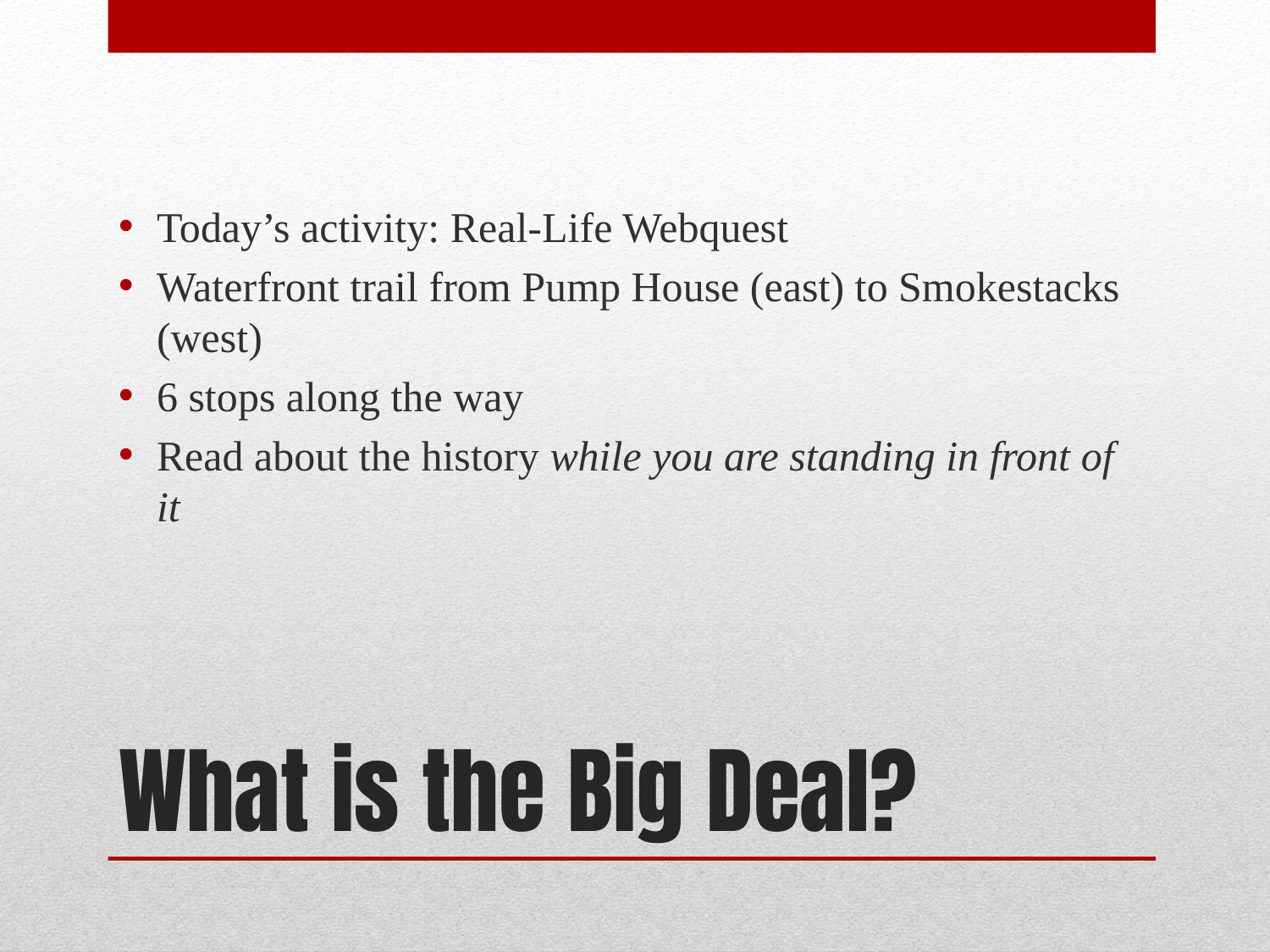

Today’s activity: Real-Life Webquest
Waterfront trail from Pump House (east) to Smokestacks (west)
6 stops along the way
Read about the history while you are standing in front of it
# What is the Big Deal?